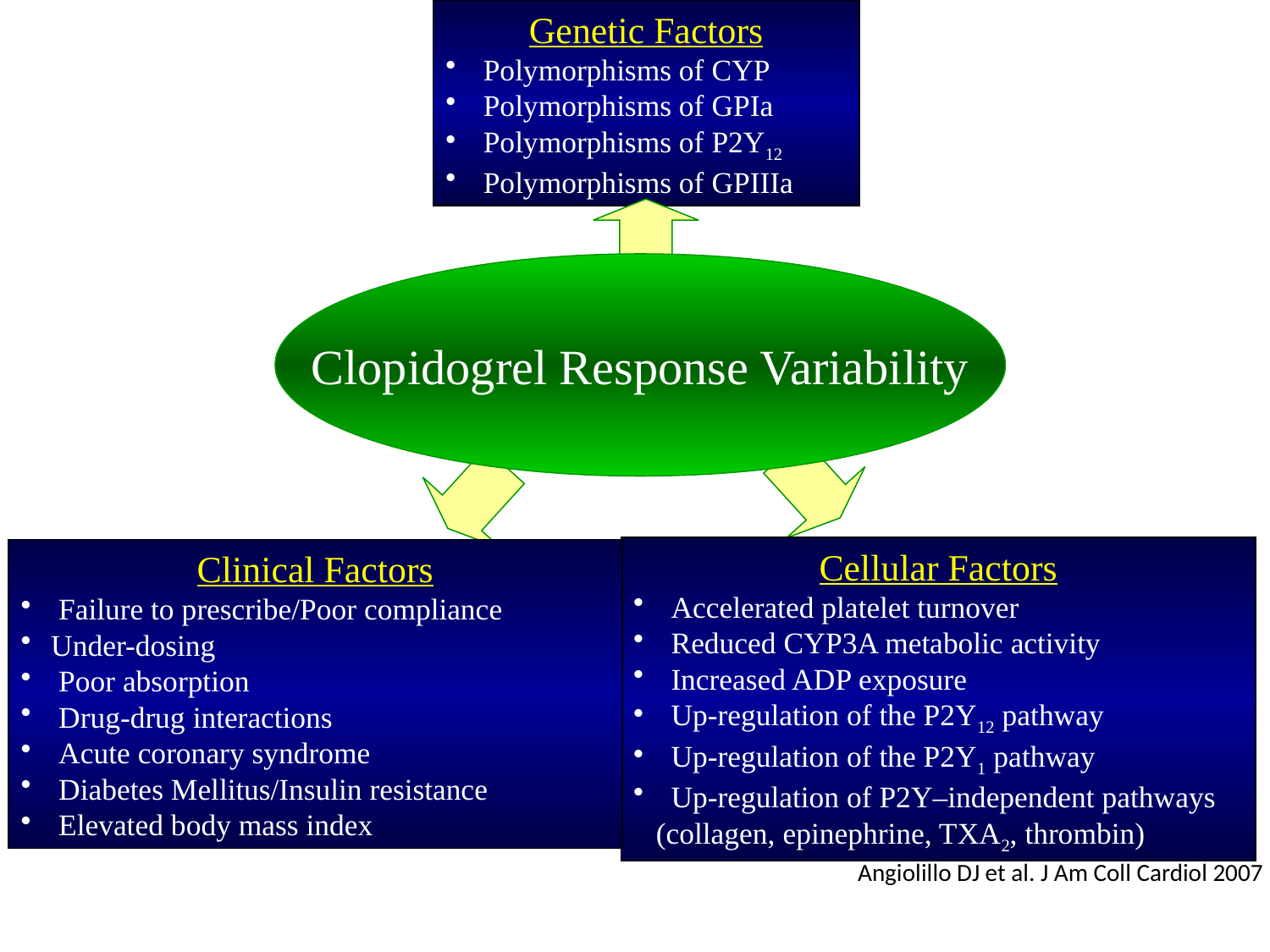

Genetic Factors
 Polymorphisms of CYP
 Polymorphisms of GPIa
 Polymorphisms of P2Y12
 Polymorphisms of GPIIIa

Clopidogrel Response Variability

Cellular Factors
 Accelerated platelet turnover
 Reduced CYP3A metabolic activity
 Increased ADP exposure
 Up-regulation of the P2Y12 pathway
 Up-regulation of the P2Y1 pathway
 Up-regulation of P2Y–independent pathways
   (collagen, epinephrine, TXA2, thrombin)

Clinical Factors
 Failure to prescribe/Poor compliance
Under-dosing
 Poor absorption
 Drug-drug interactions
 Acute coronary syndrome
 Diabetes Mellitus/Insulin resistance
 Elevated body mass index
Angiolillo DJ et al. J Am Coll Cardiol 2007